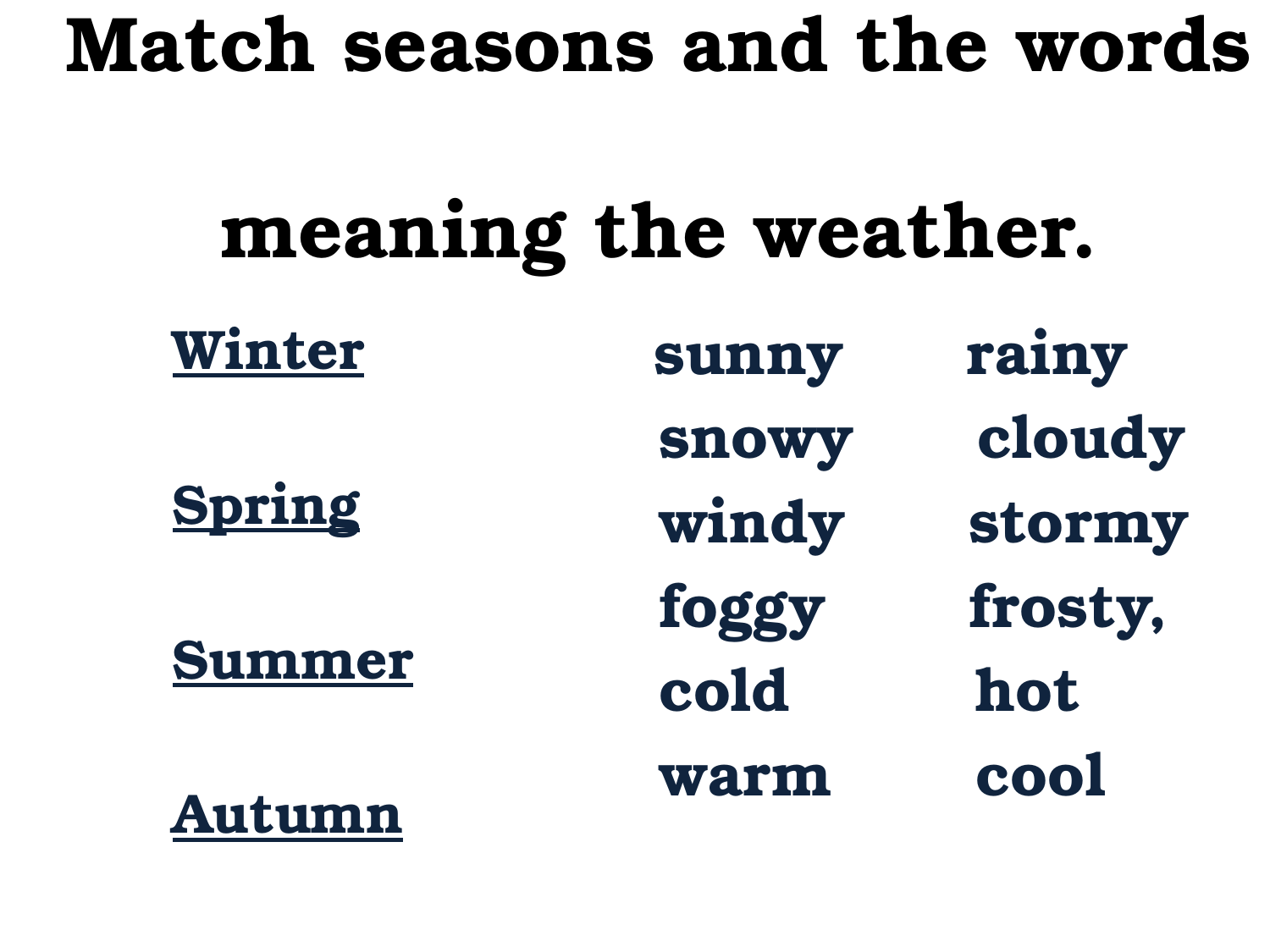

# Match seasons and the words meaning the weather.
    Winter

    Spring

    Summer

    Autumn

  sunny      rainy
  snowy      cloudy
  windy      stormy
  foggy       frosty,
  cold         hot
  warm       cool